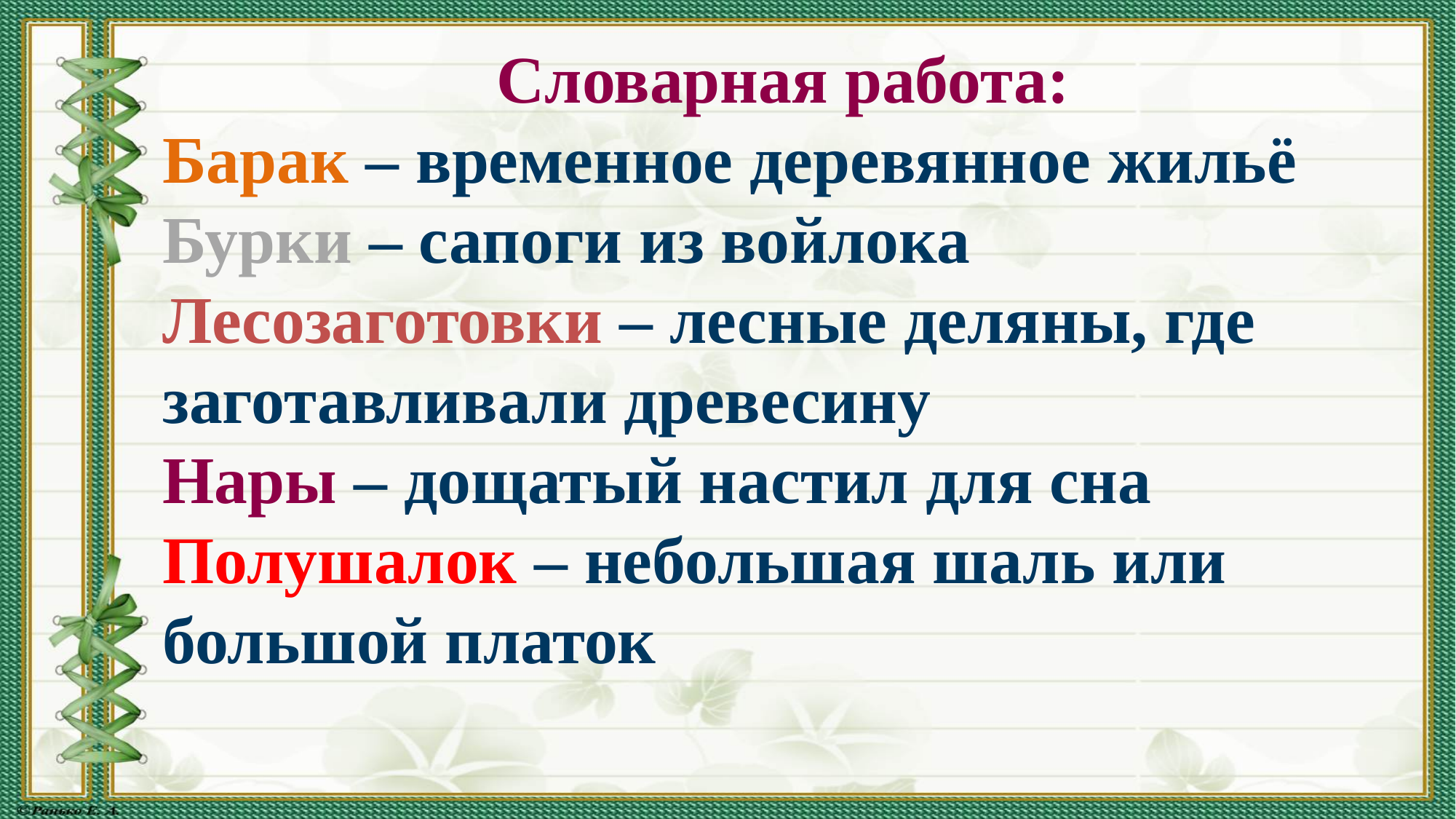

Словарная работа:
Барак – временное деревянное жильё
Бурки – сапоги из войлока
Лесозаготовки – лесные деляны, где заготавливали древесину
Нары – дощатый настил для сна
Полушалок – небольшая шаль или большой платок